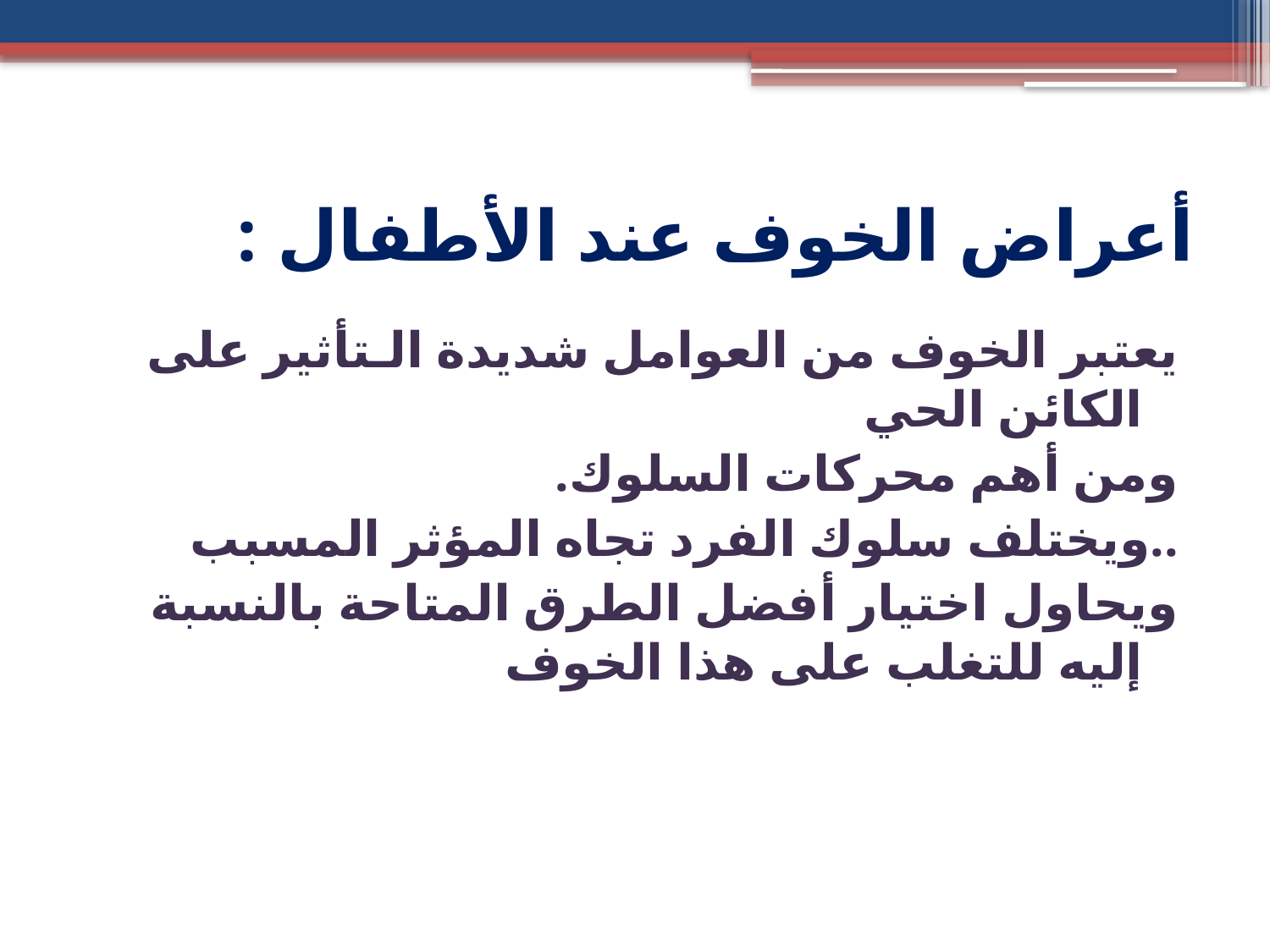

# أعراض الخوف عند الأطفال :
يعتبر الخوف من العوامل شديدة الـتأثير على الكائن الحي
ومن أهم محركات السلوك.
..ويختلف سلوك الفرد تجاه المؤثر المسبب
ويحاول اختيار أفضل الطرق المتاحة بالنسبة إليه للتغلب على هذا الخوف